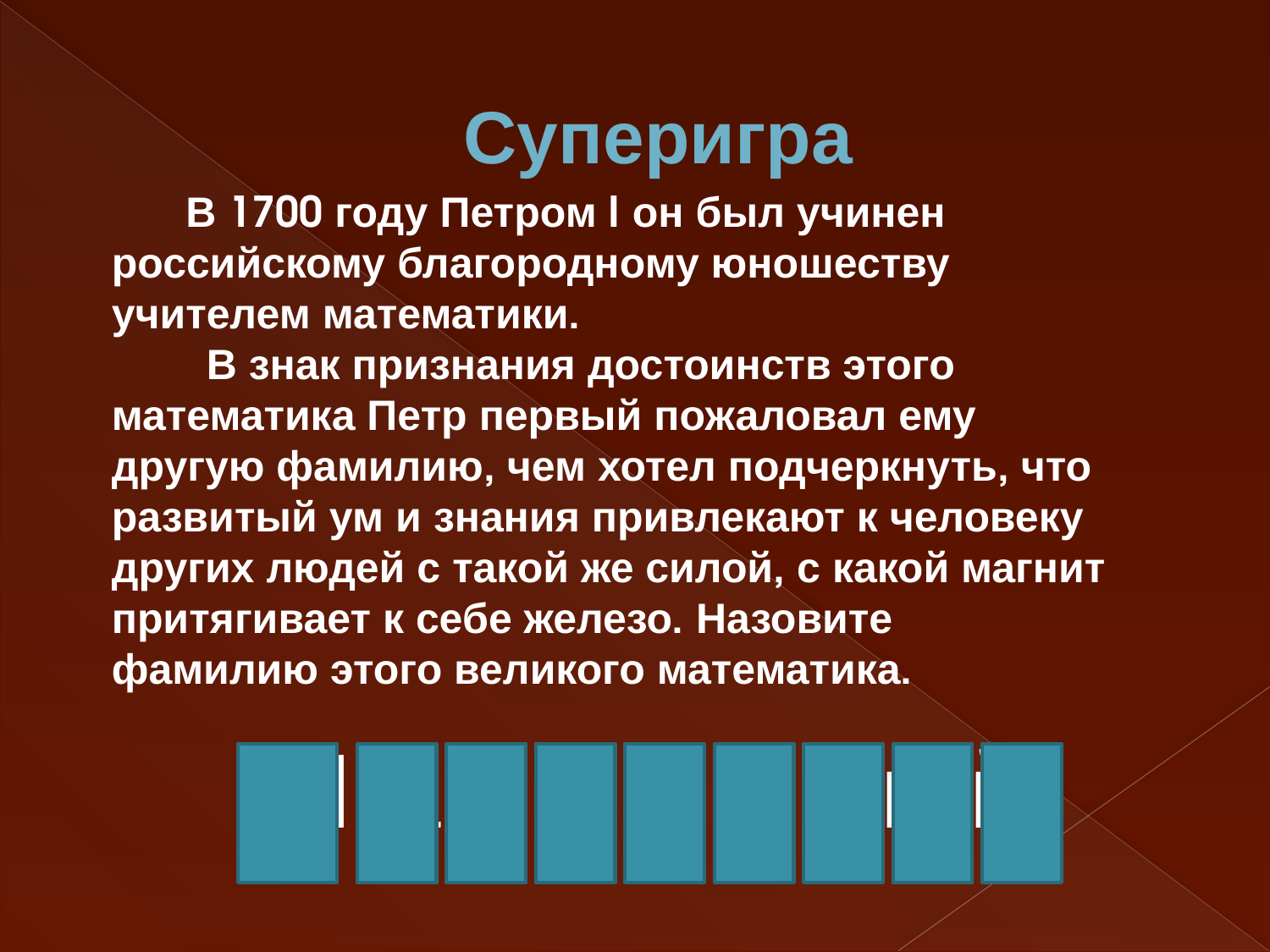

# Суперигра
        В 1700 году Петром I он был учинен российскому благородному юношеству учителем математики.
        В знак признания достоинств этого математика Петр первый пожаловал ему другую фамилию, чем хотел подчеркнуть, что развитый ум и знания привлекают к человеку других людей с такой же силой, с какой магнит притягивает к себе железо. Назовите фамилию этого великого математика.

 М а г н и ц к и й